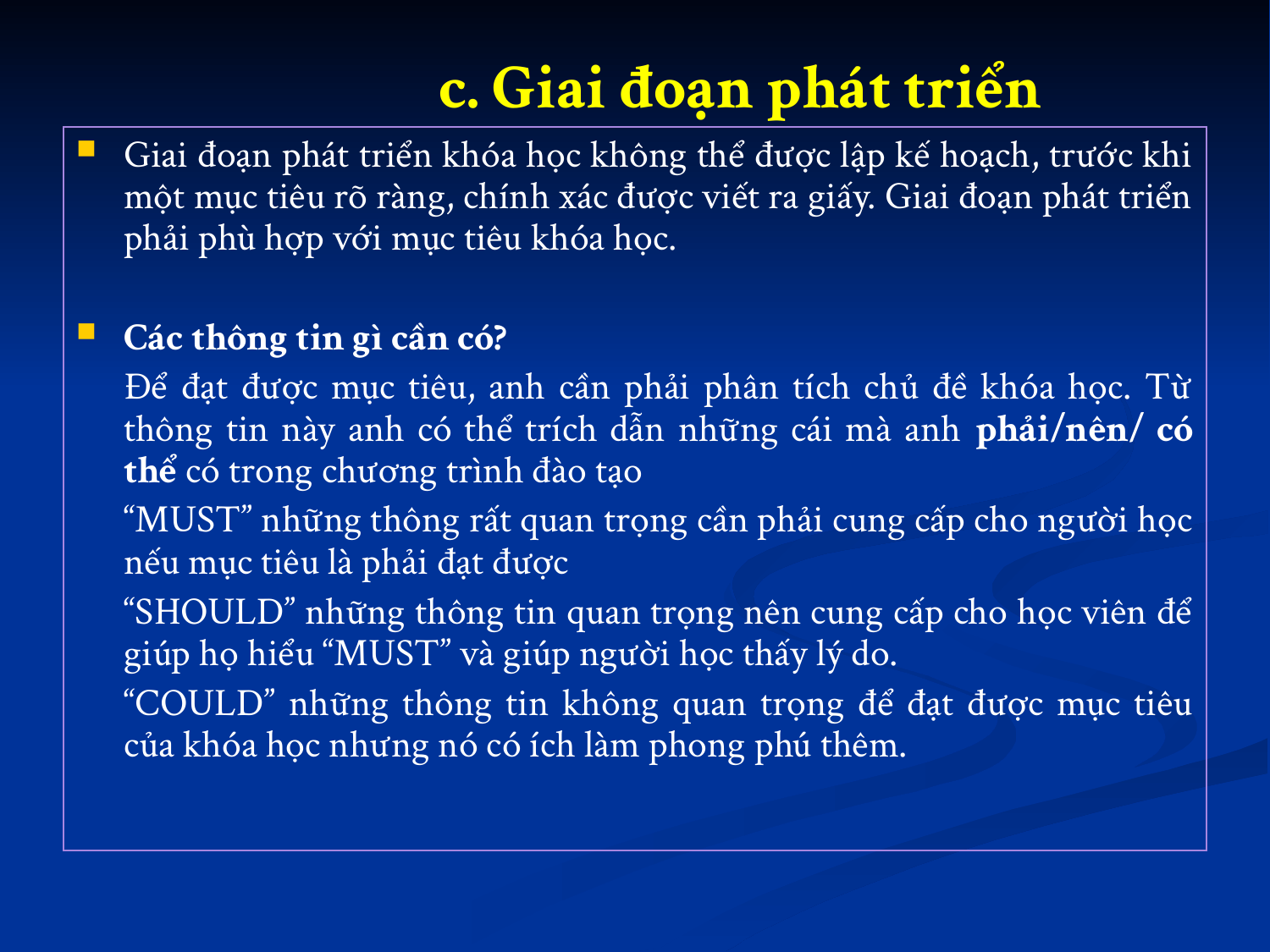

# c. Giai đoạn phát triển
Giai đoạn phát triển khóa học không thể được lập kế hoạch, trước khi một mục tiêu rõ ràng, chính xác được viết ra giấy. Giai đoạn phát triển phải phù hợp với mục tiêu khóa học.

Các thông tin gì cần có?
	Để đạt được mục tiêu, anh cần phải phân tích chủ đề khóa học. Từ thông tin này anh có thể trích dẫn những cái mà anh phải/nên/ có thể có trong chương trình đào tạo
	“MUST” những thông rất quan trọng cần phải cung cấp cho người học nếu mục tiêu là phải đạt được
	“SHOULD” những thông tin quan trọng nên cung cấp cho học viên để giúp họ hiểu “MUST” và giúp người học thấy lý do.
	“COULD” những thông tin không quan trọng để đạt được mục tiêu của khóa học nhưng nó có ích làm phong phú thêm.